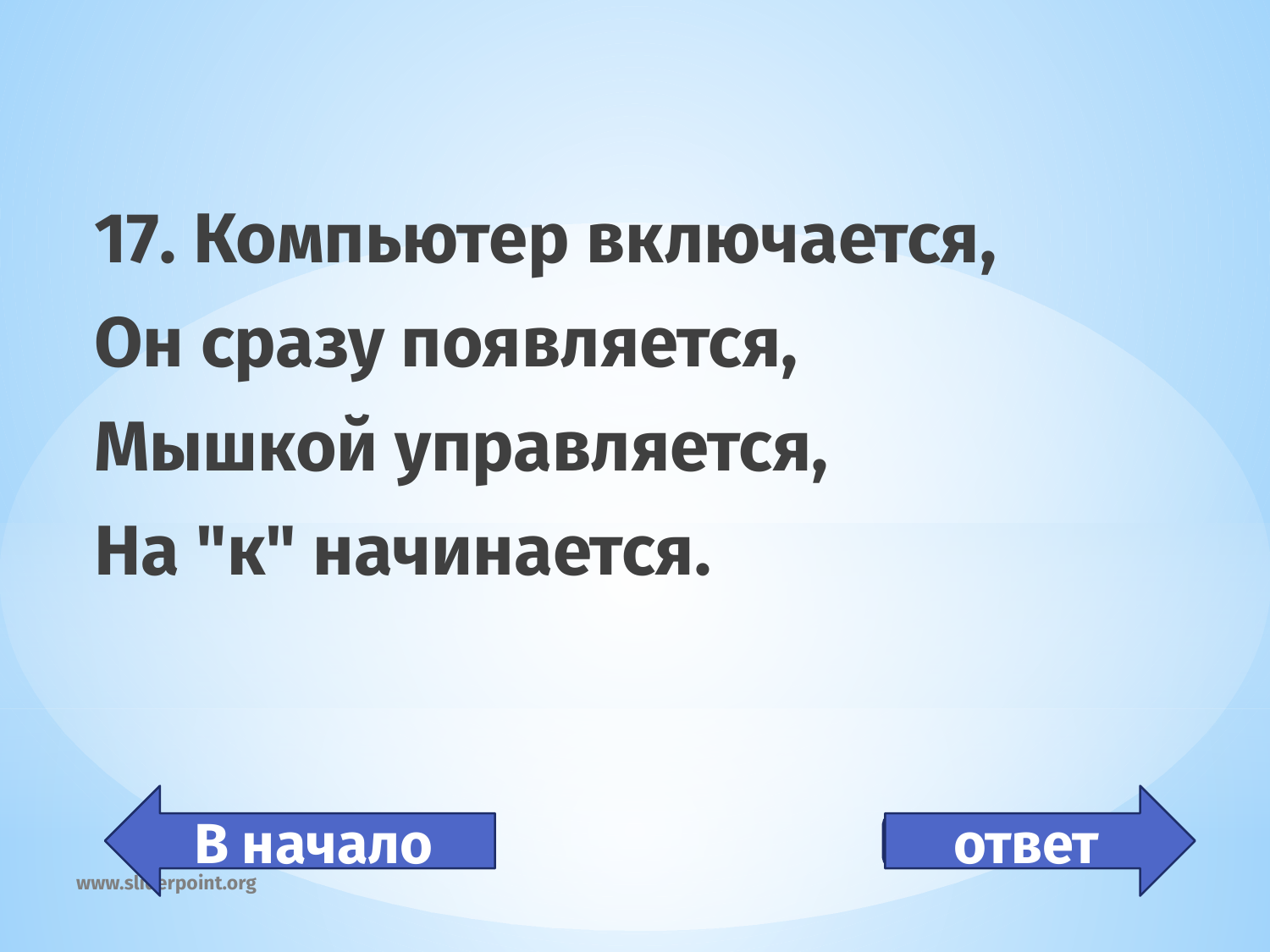

17. Компьютер включается,
Он сразу появляется,
Мышкой управляется,
На "к" начинается.
В начало
ответ

курсор
www.sliderpoint.org